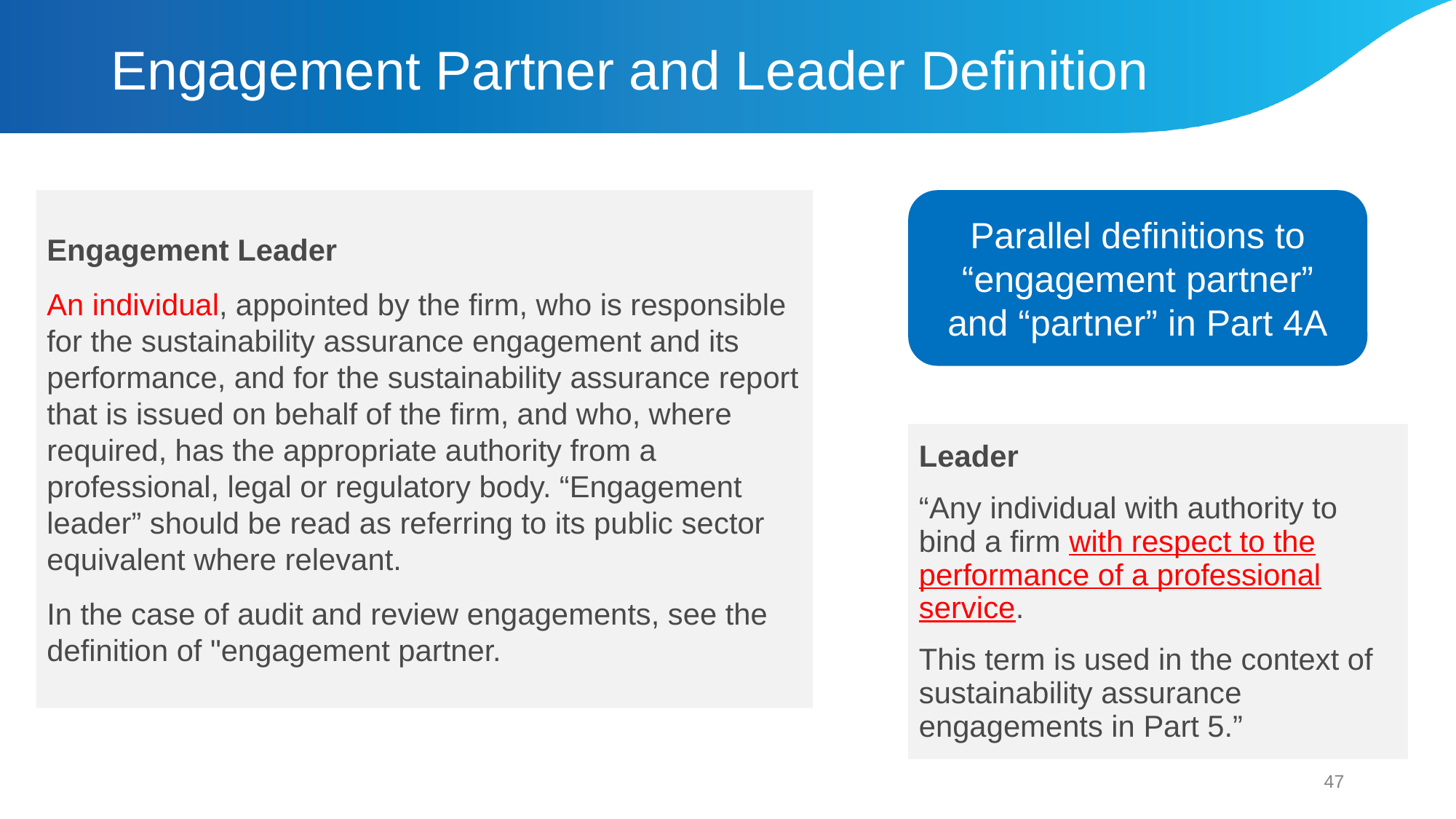

# Engagement Partner and Leader Definition
Engagement Leader
An individual, appointed by the firm, who is responsible for the sustainability assurance engagement and its performance, and for the sustainability assurance report that is issued on behalf of the firm, and who, where required, has the appropriate authority from a professional, legal or regulatory body. “Engagement leader” should be read as referring to its public sector equivalent where relevant.
In the case of audit and review engagements, see the definition of "engagement partner.
Parallel definitions to “engagement partner” and “partner” in Part 4A
Leader
“Any individual with authority to bind a firm with respect to the performance of a professional service.
This term is used in the context of sustainability assurance engagements in Part 5.”
47